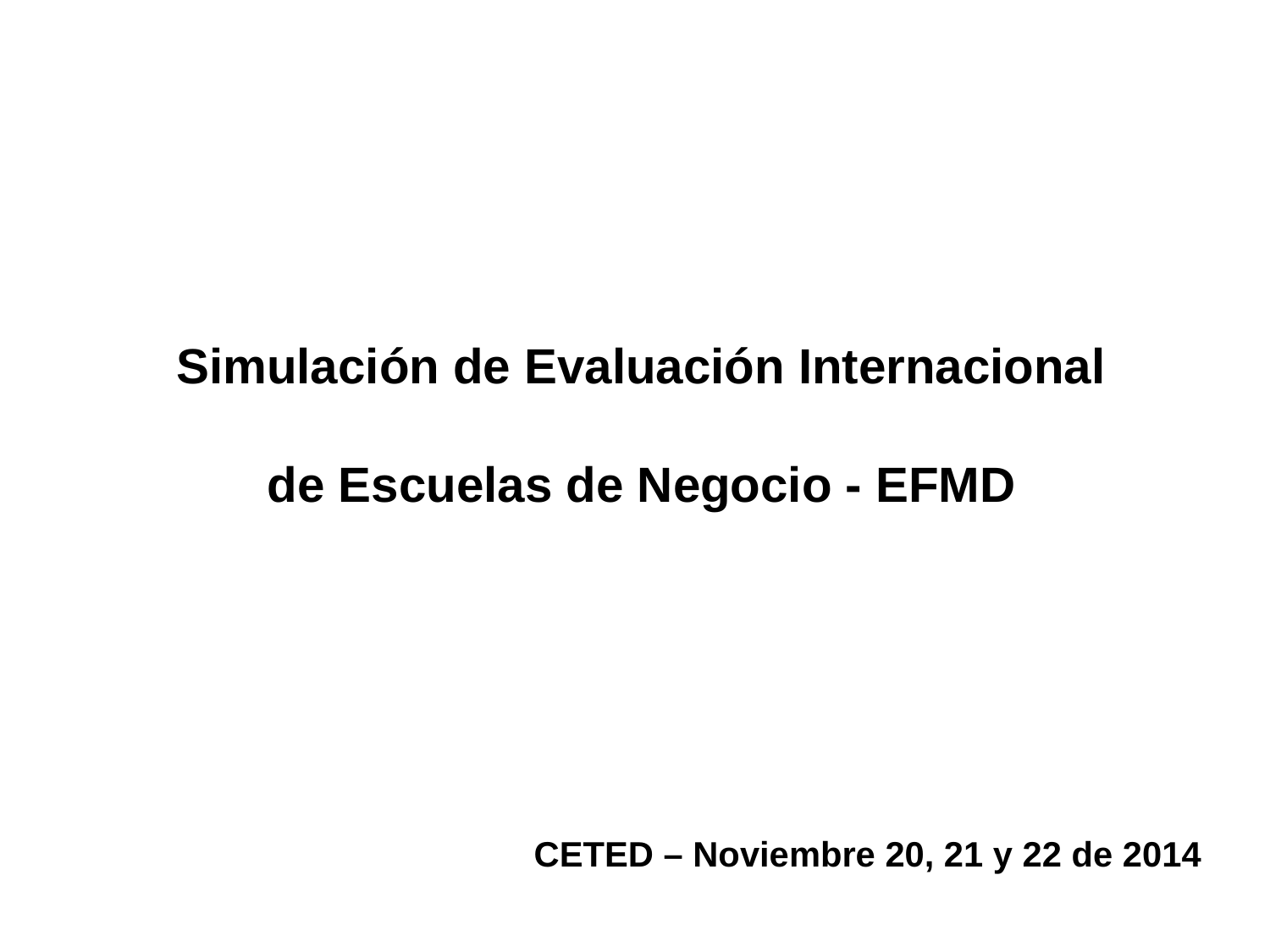

Simulación de Evaluación Internacional
de Escuelas de Negocio - EFMD
CETED – Noviembre 20, 21 y 22 de 2014